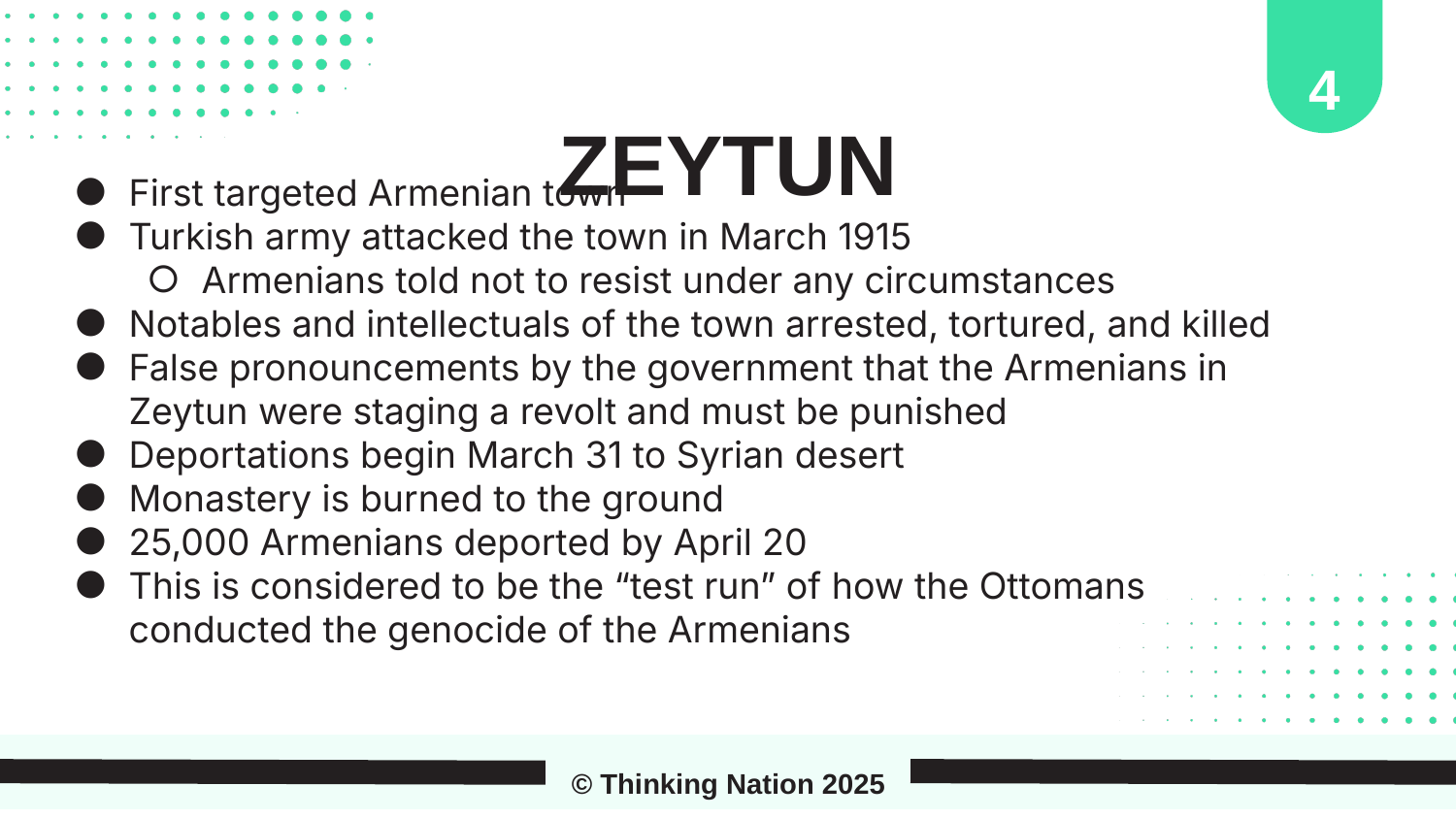

4
ZEYTUN
First targeted Armenian town
Turkish army attacked the town in March 1915
Armenians told not to resist under any circumstances
Notables and intellectuals of the town arrested, tortured, and killed
False pronouncements by the government that the Armenians in Zeytun were staging a revolt and must be punished
Deportations begin March 31 to Syrian desert
Monastery is burned to the ground
25,000 Armenians deported by April 20
This is considered to be the “test run” of how the Ottomans conducted the genocide of the Armenians

© Thinking Nation 2025